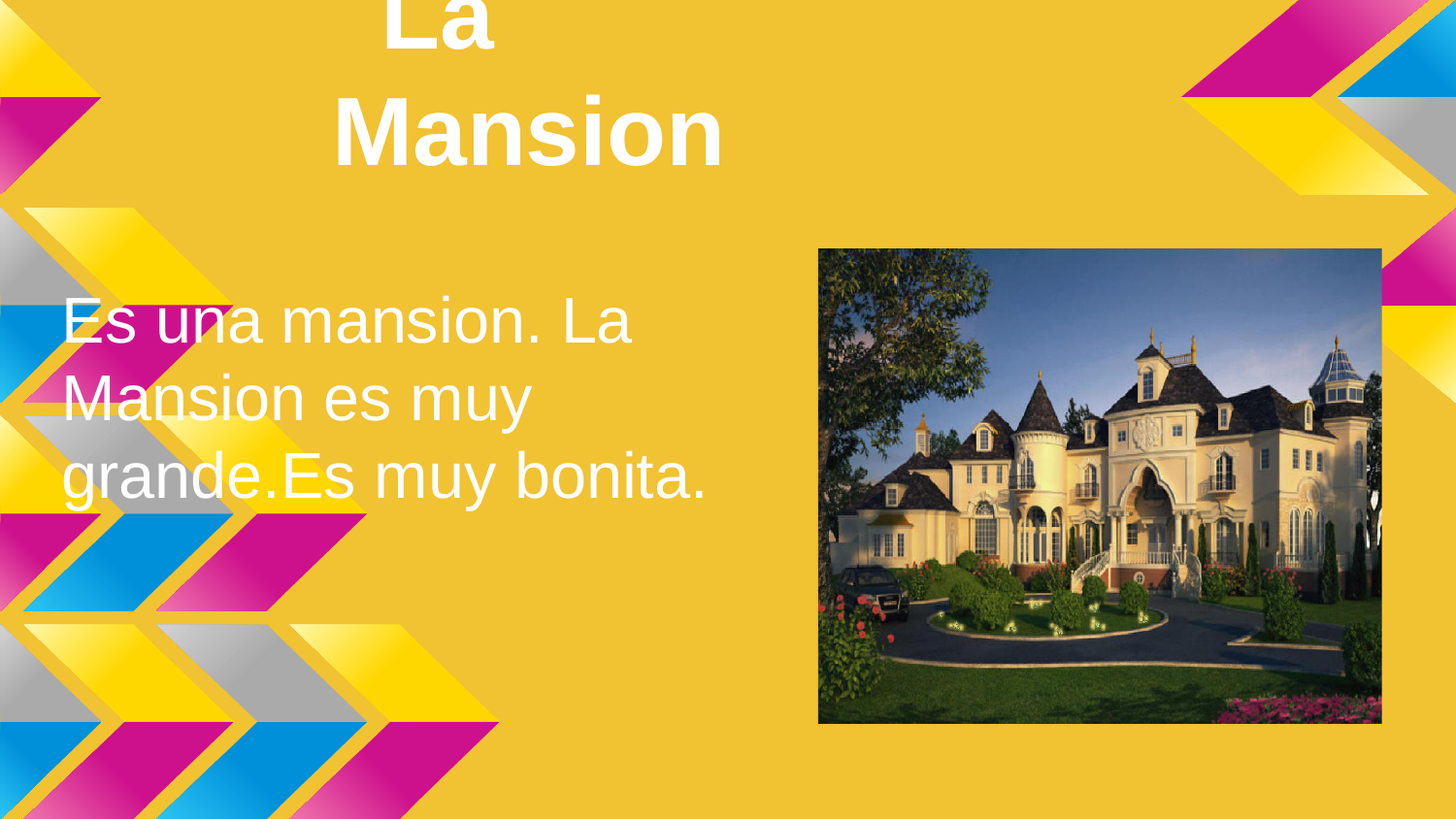

# La Mansion

Es una mansion. La Mansion es muy grande.Es muy bonita.